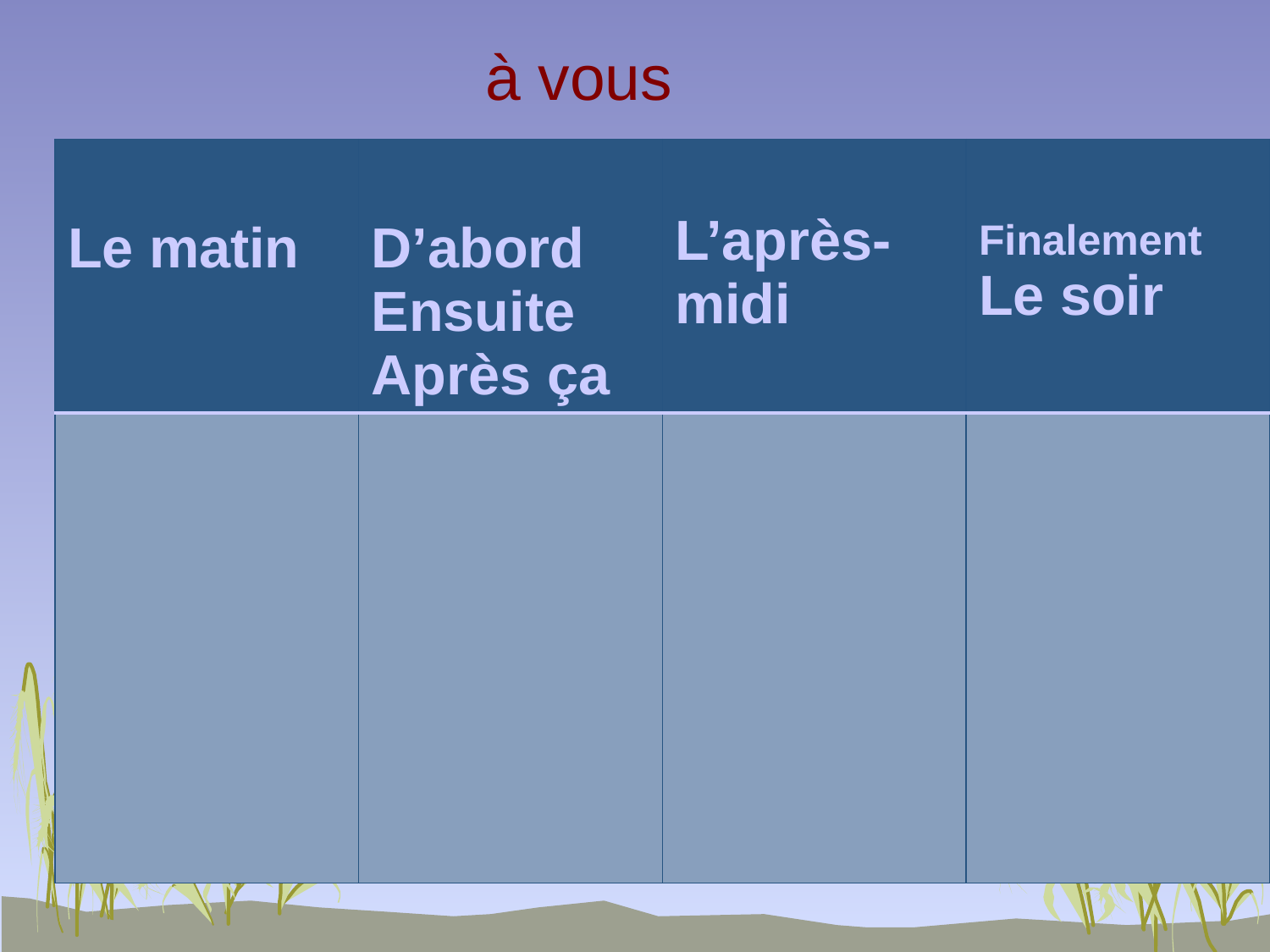

à vous
| Le matin | D’abord Ensuite Après ça | L’après-midi | Finalement Le soir |
| --- | --- | --- | --- |
|  |  |  |  |